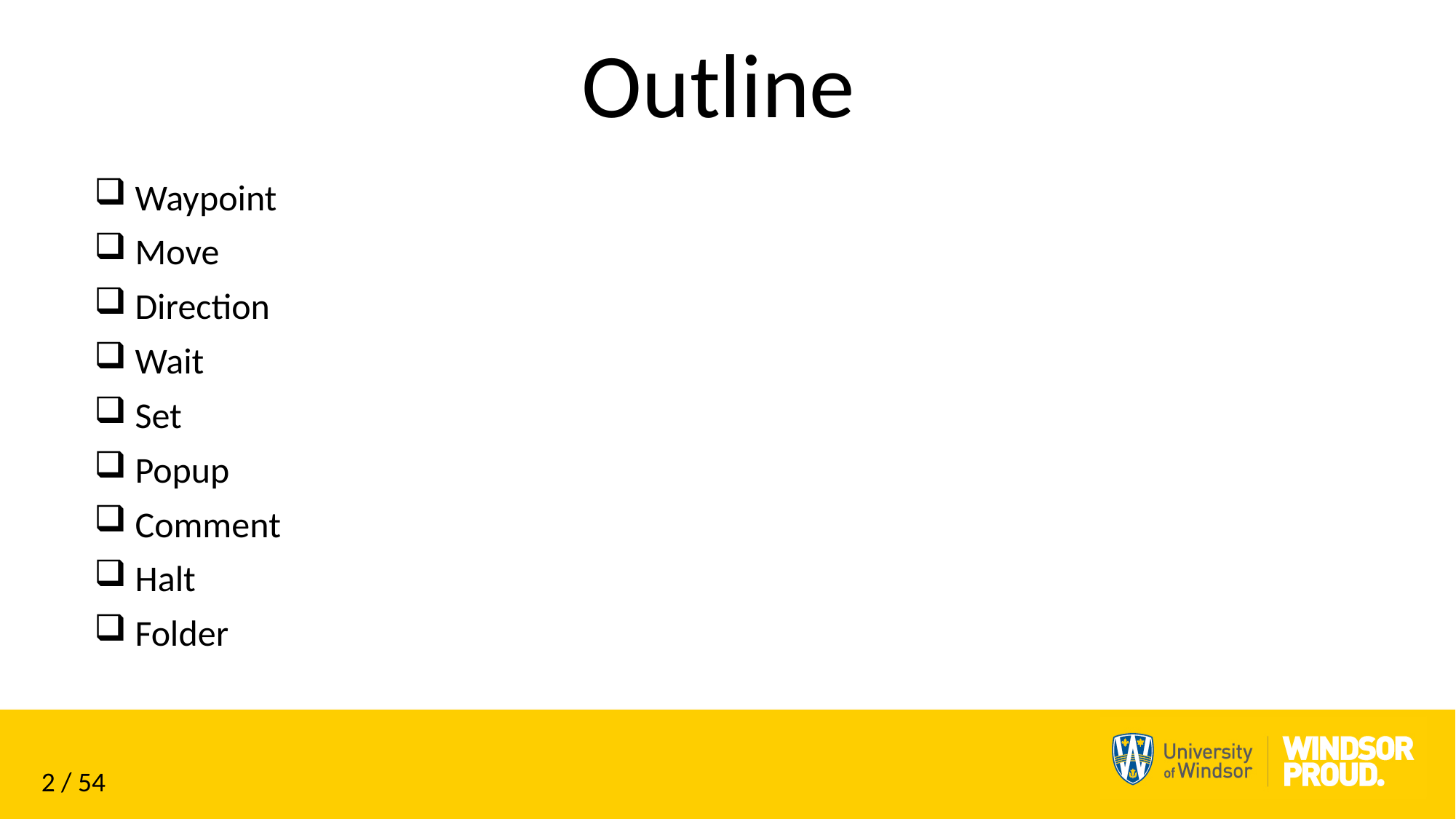

# Outline
Waypoint
Move
Direction
Wait
Set
Popup
Comment
Halt
Folder

2